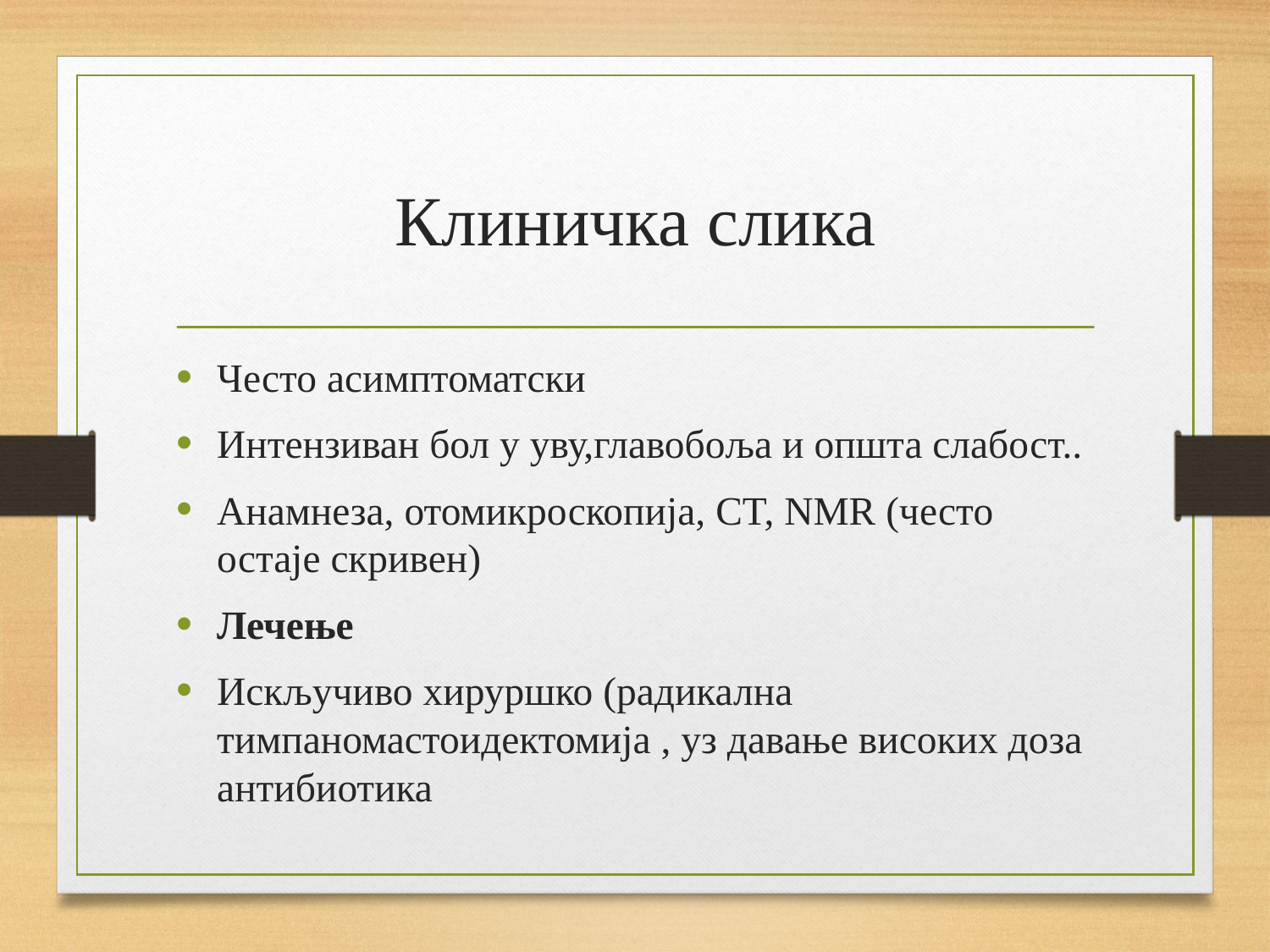

# Клиничка слика
Често асимптоматски
Интензиван бол у уву,главобоља и општа слабост..
Анамнеза, отомикроскопија, CT, NMR (често остаје скривен)
Лечење
Искључиво хируршко (радикална тимпаномастоидектомија , уз давање високих доза антибиотика